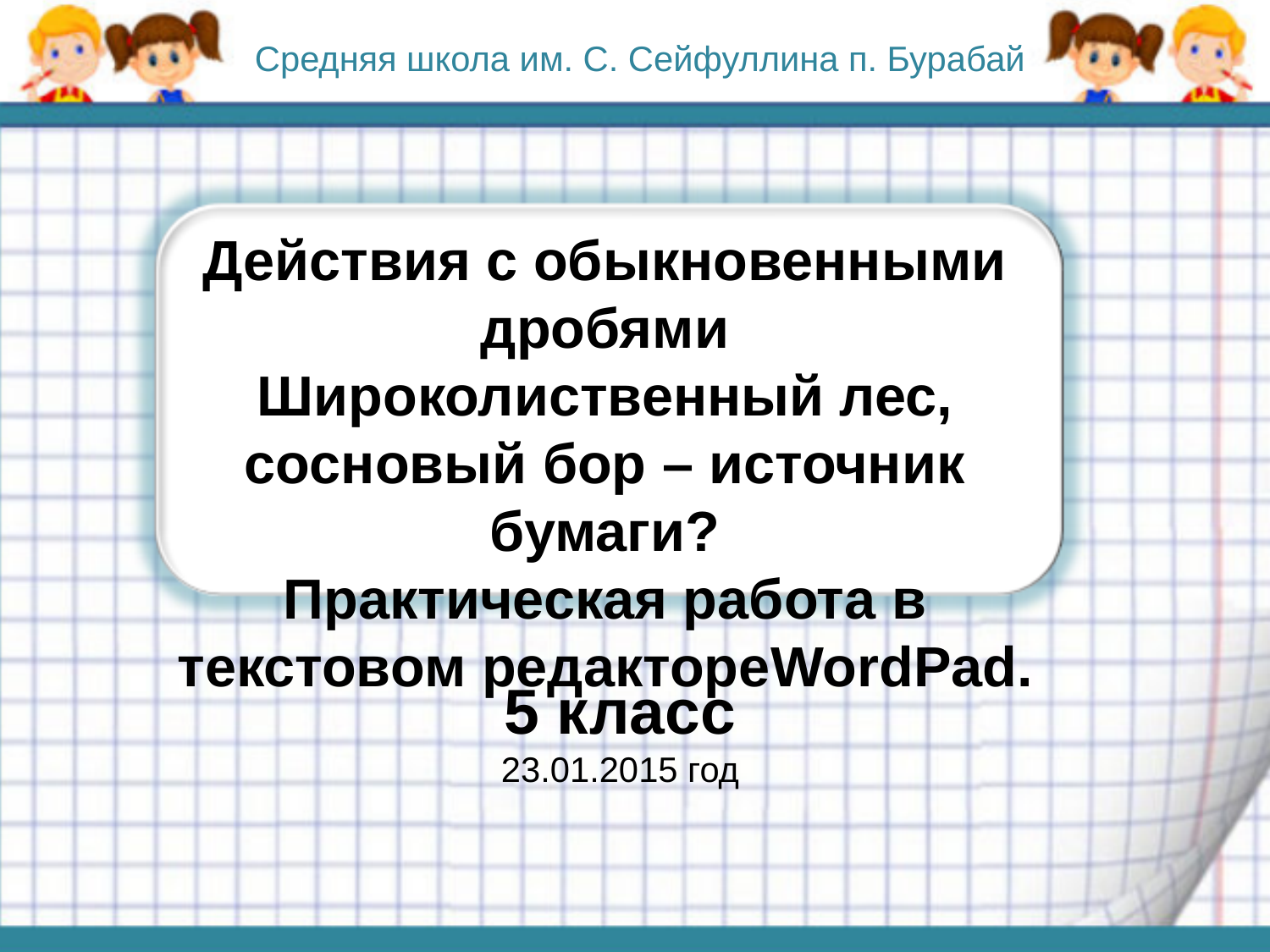

Средняя школа им. С. Сейфуллина п. Бурабай
Действия с обыкновенными дробями
Широколиственный лес, сосновый бор – источник бумаги?
Практическая работа в текстовом редактореWordPad.
5 класс
23.01.2015 год